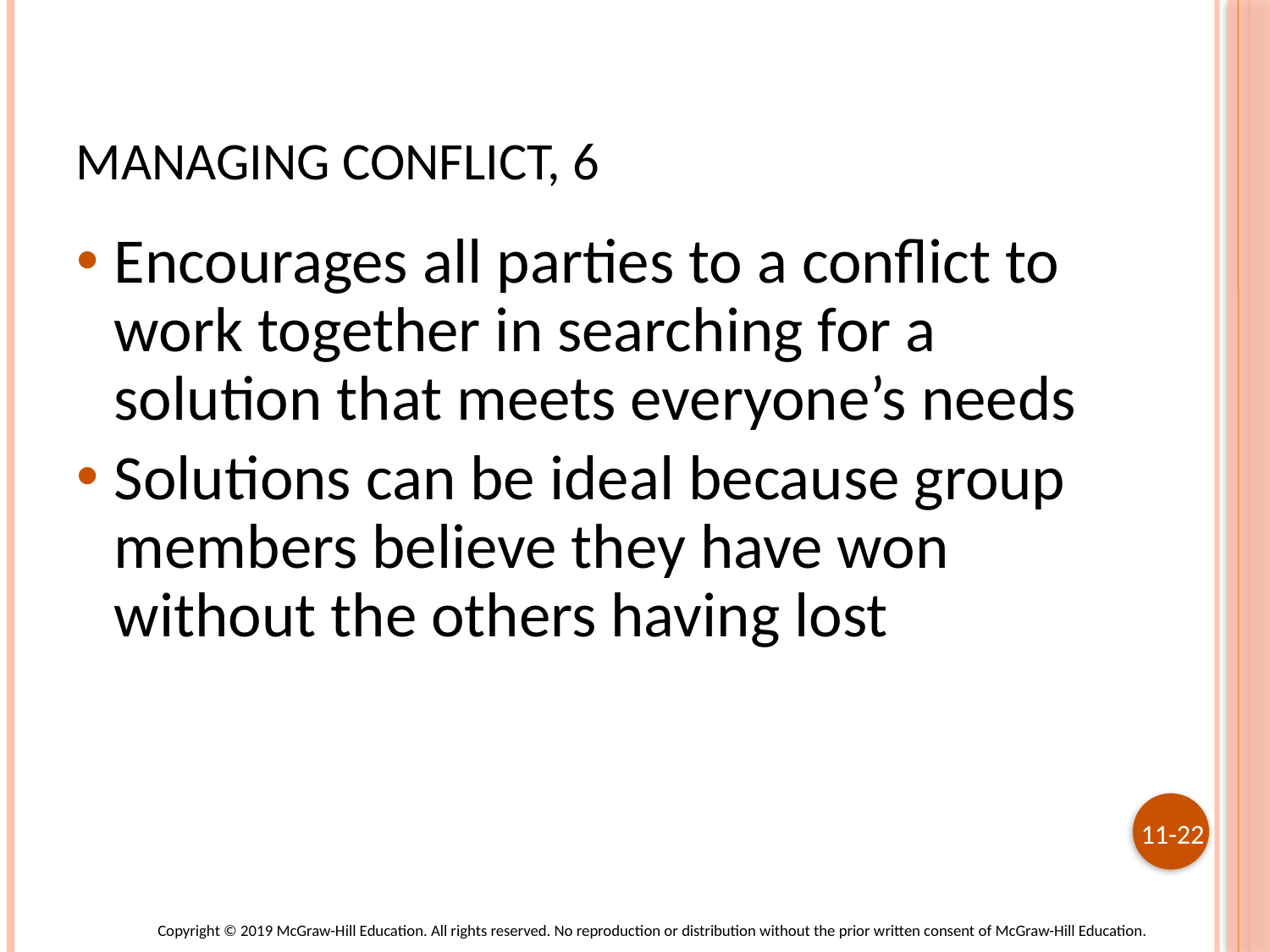

# Managing Conflict, 6
Encourages all parties to a conflict to work together in searching for a solution that meets everyone’s needs
Solutions can be ideal because group members believe they have won without the others having lost